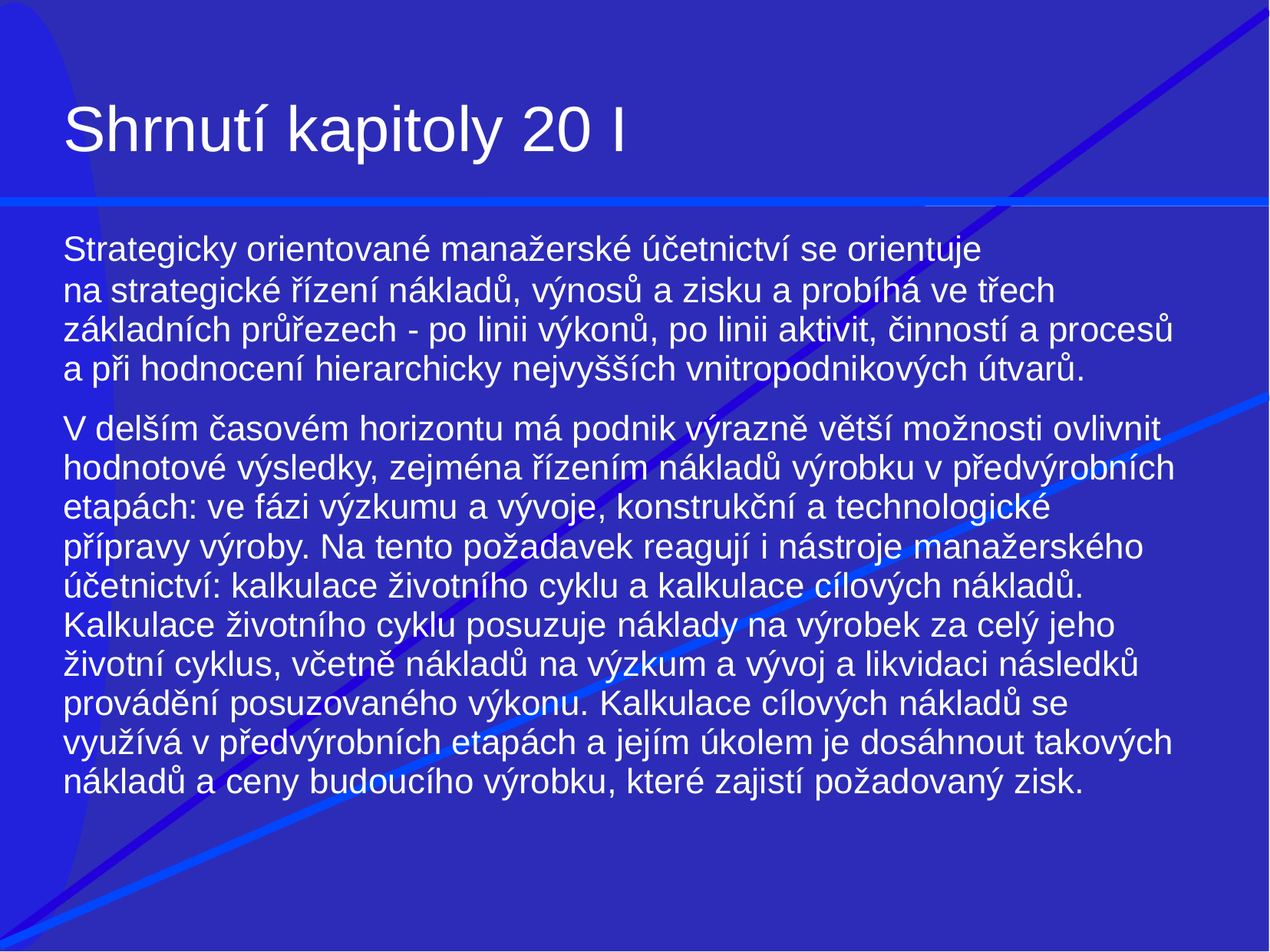

# Shrnutí kapitoly 20 I
Strategicky orientované manažerské účetnictví se orientuje
na strategické řízení nákladů, výnosů a zisku a probíhá ve třech základních průřezech - po linii výkonů, po linii aktivit, činností a procesů a při hodnocení hierarchicky nejvyšších vnitropodnikových útvarů.
V delším časovém horizontu má podnik výrazně větší možnosti ovlivnit hodnotové výsledky, zejména řízením nákladů výrobku v předvýrobních etapách: ve fázi výzkumu a vývoje, konstrukční a technologické přípravy výroby. Na tento požadavek reagují i nástroje manažerského účetnictví: kalkulace životního cyklu a kalkulace cílových nákladů. Kalkulace životního cyklu posuzuje náklady na výrobek za celý jeho životní cyklus, včetně nákladů na výzkum a vývoj a likvidaci následků provádění posuzovaného výkonu. Kalkulace cílových nákladů se využívá v předvýrobních etapách a jejím úkolem je dosáhnout takových nákladů a ceny budoucího výrobku, které zajistí požadovaný zisk.